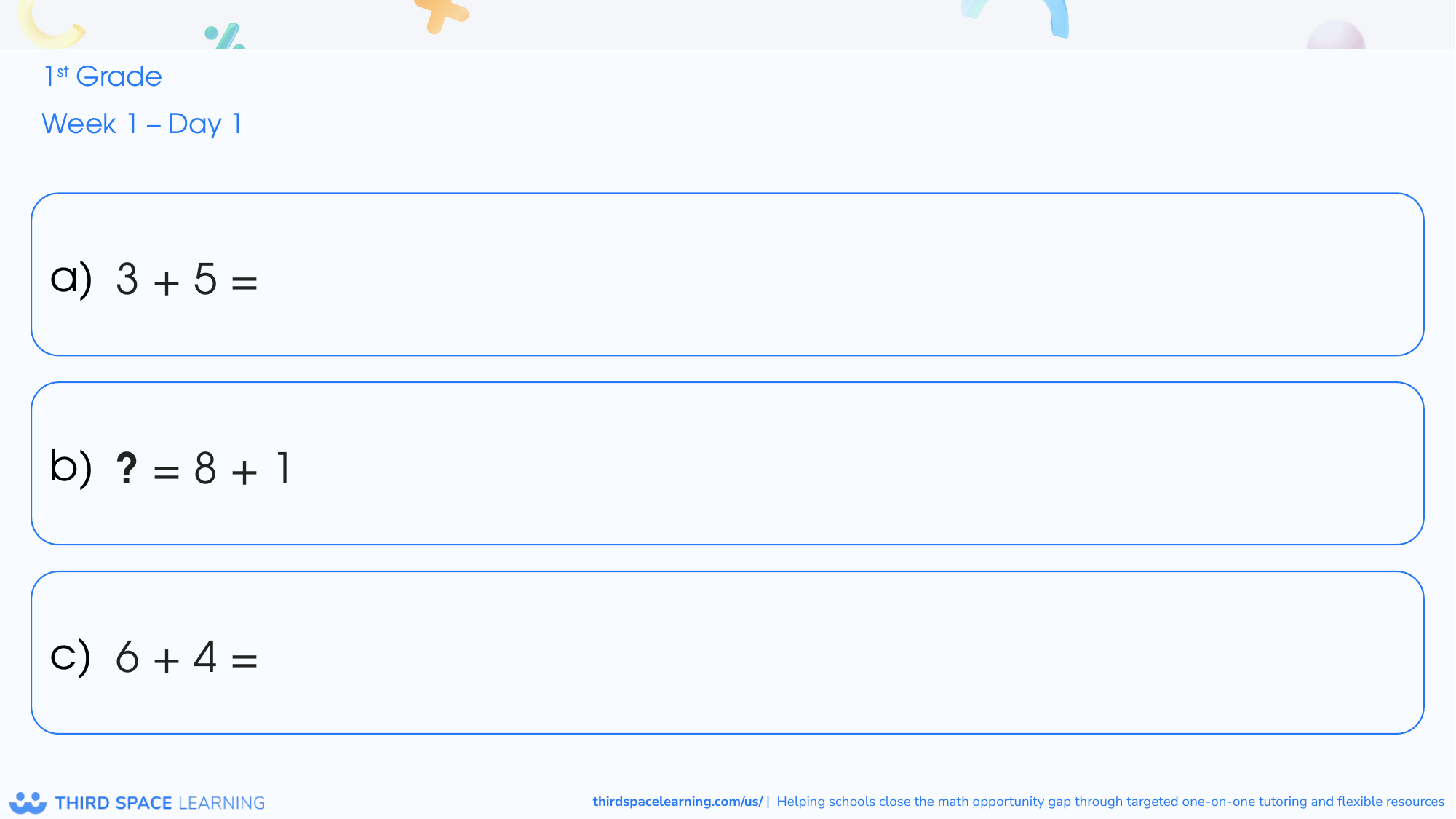

1st Grade
Week 1 – Day 1
3 + 5 =
? = 8 + 1
6 + 4 =